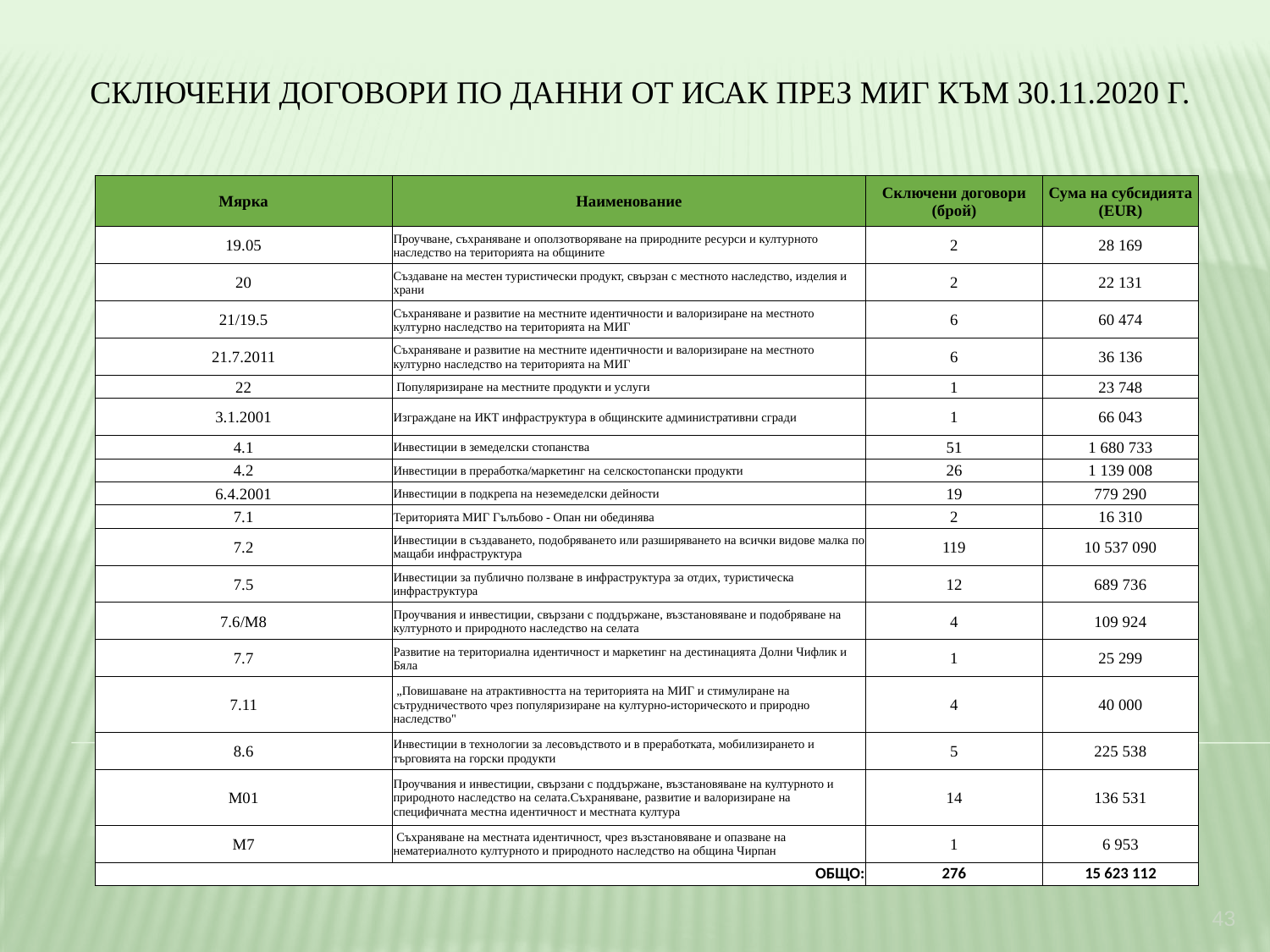

СКЛЮЧЕНИ ДОГОВОРИ ПО ДАННИ ОТ ИСАК ПРЕЗ МИГ КЪМ 30.11.2020 Г.
| Мярка | Наименование | Сключени договори (брой) | Сума на субсидията (EUR) |
| --- | --- | --- | --- |
| 19.05 | Проучване, съхраняване и оползотворяване на природните ресурси и културното наследство на територията на общините | 2 | 28 169 |
| 20 | Създаване на местен туристически продукт, свързан с местното наследство, изделия и храни | 2 | 22 131 |
| 21/19.5 | Съхраняване и развитие на местните идентичности и валоризиране на местното културно наследство на територията на МИГ | 6 | 60 474 |
| 21.7.2011 | Съхраняване и развитие на местните идентичности и валоризиране на местното културно наследство на територията на МИГ | 6 | 36 136 |
| 22 | Популяризиране на местните продукти и услуги | 1 | 23 748 |
| 3.1.2001 | Изграждане на ИКТ инфраструктура в общинските административни сгради | 1 | 66 043 |
| 4.1 | Инвестиции в земеделски стопанства | 51 | 1 680 733 |
| 4.2 | Инвестиции в преработка/маркетинг на селскостопански продукти | 26 | 1 139 008 |
| 6.4.2001 | Инвестиции в подкрепа на неземеделски дейности | 19 | 779 290 |
| 7.1 | Територията МИГ Гълъбово - Опан ни обединява | 2 | 16 310 |
| 7.2 | Инвестиции в създаването, подобряването или разширяването на всички видове малка по мащаби инфраструктура | 119 | 10 537 090 |
| 7.5 | Инвестиции за публично ползване в инфраструктура за отдих, туристическа инфраструктура | 12 | 689 736 |
| 7.6/М8 | Проучвания и инвестиции, свързани с поддържане, възстановяване и подобряване на културното и природното наследство на селата | 4 | 109 924 |
| 7.7 | Развитие на териториална идентичност и маркетинг на дестинацията Долни Чифлик и Бяла | 1 | 25 299 |
| 7.11 | „Повишаване на атрактивността на територията на МИГ и стимулиране на сътрудничеството чрез популяризиране на културно-историческото и природно наследство" | 4 | 40 000 |
| 8.6 | Инвестиции в технологии за лесовъдството и в преработката, мобилизирането и търговията на горски продукти | 5 | 225 538 |
| М01 | Проучвания и инвестиции, свързани с поддържане, възстановяване на културното и природното наследство на селата.Съхраняване, развитие и валоризиране на специфичната местна идентичност и местната култура | 14 | 136 531 |
| М7 | Съхраняване на местната идентичност, чрез възстановяване и опазване на нематериалното културното и природното наследство на община Чирпан | 1 | 6 953 |
| ОБЩО: |  | 276 | 15 623 112 |
43